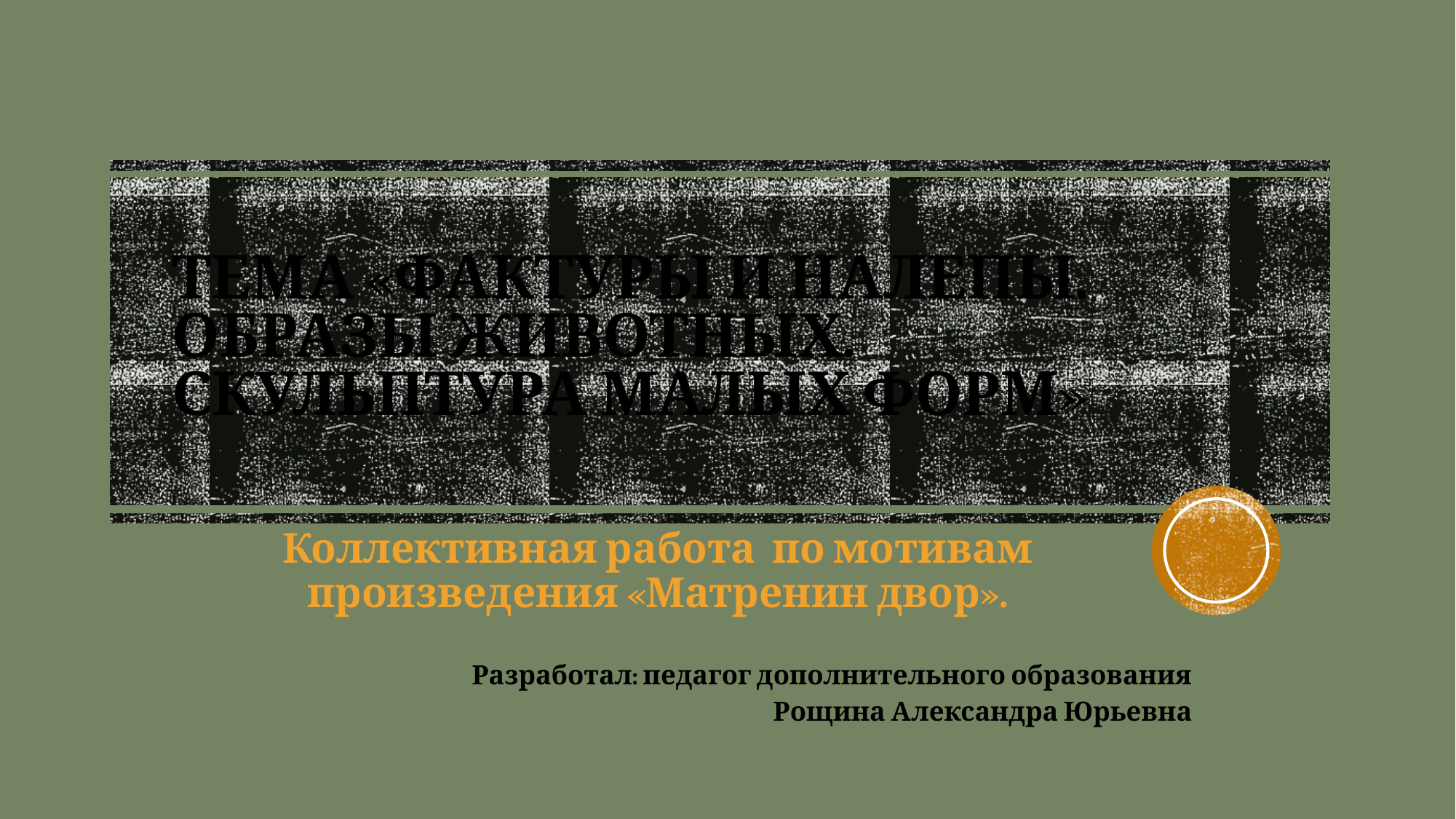

# Тема «Фактуры и налепы. Образы животных. Скульптура малых форм»
Коллективная работа  по мотивам произведения «Матренин двор».
Разработал: педагог дополнительного образования
Рощина Александра Юрьевна